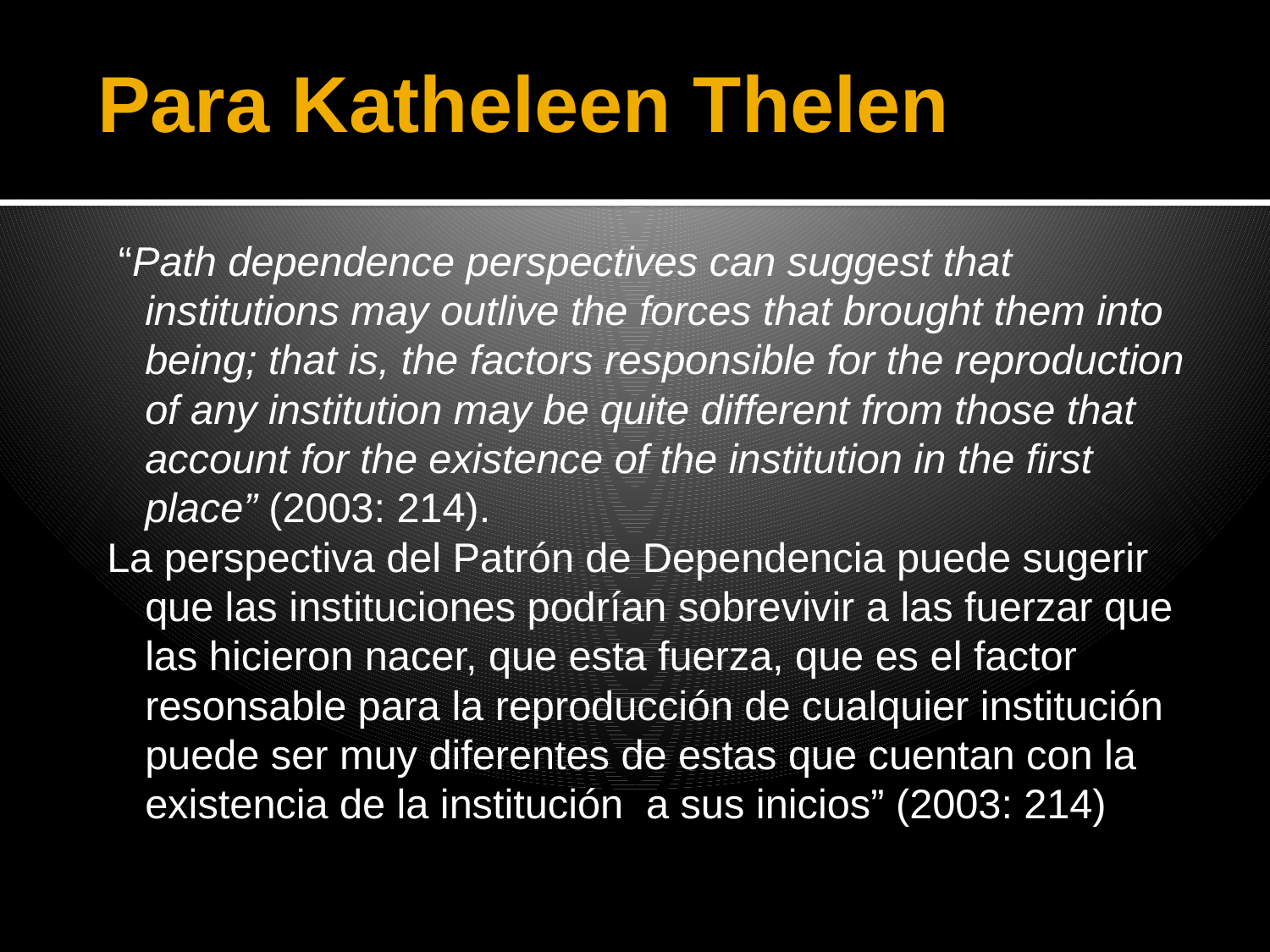

# Para Katheleen Thelen
 “Path dependence perspectives can suggest that institutions may outlive the forces that brought them into being; that is, the factors responsible for the reproduction of any institution may be quite different from those that account for the existence of the institution in the first place” (2003: 214).
La perspectiva del Patrón de Dependencia puede sugerir que las instituciones podrían sobrevivir a las fuerzar que las hicieron nacer, que esta fuerza, que es el factor resonsable para la reproducción de cualquier institución puede ser muy diferentes de estas que cuentan con la existencia de la institución  a sus inicios” (2003: 214)